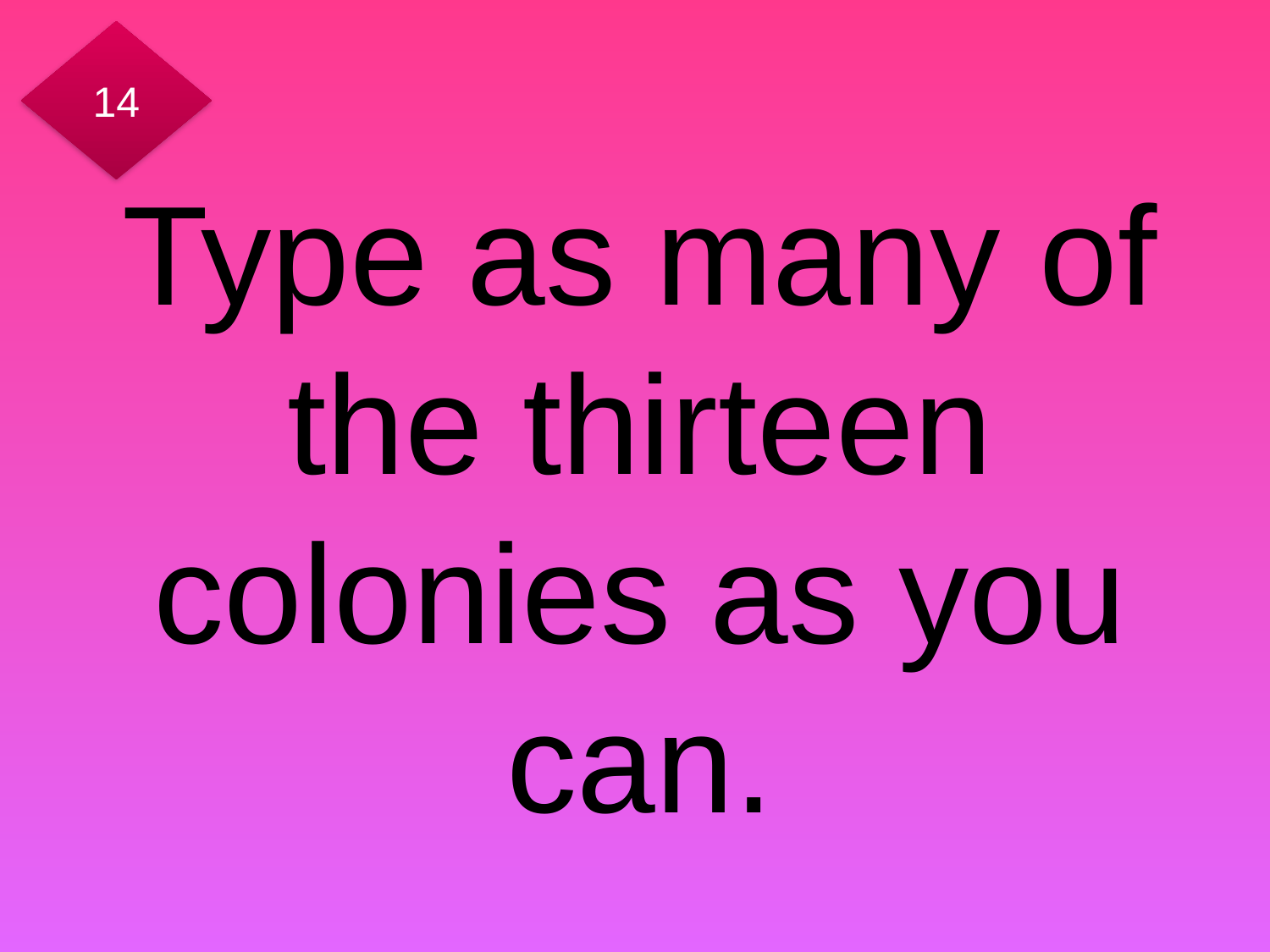

14
# Type as many of the thirteen colonies as you can.